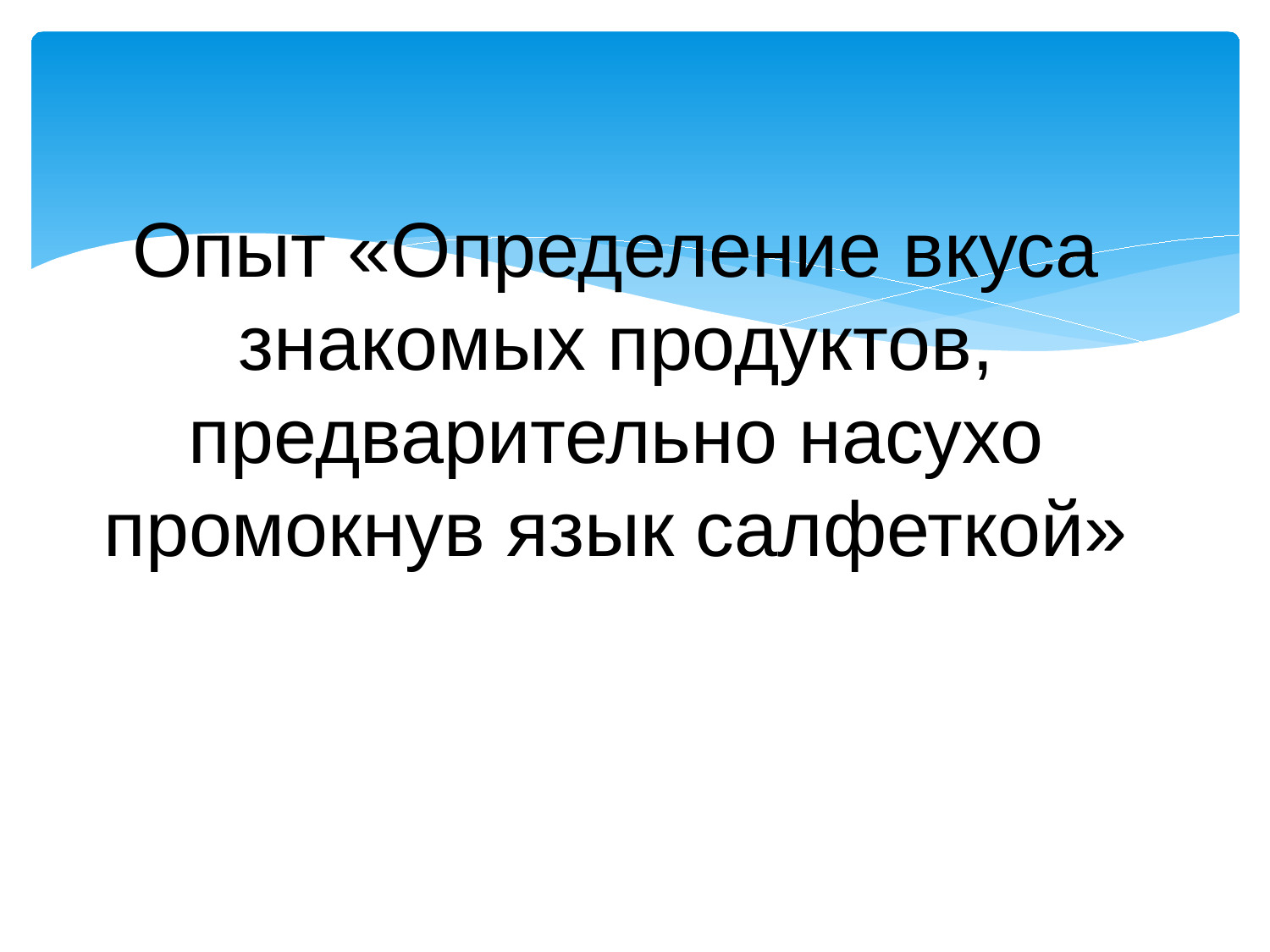

# Опыт «Определение вкуса знакомых продуктов, предварительно насухо промокнув язык салфеткой»